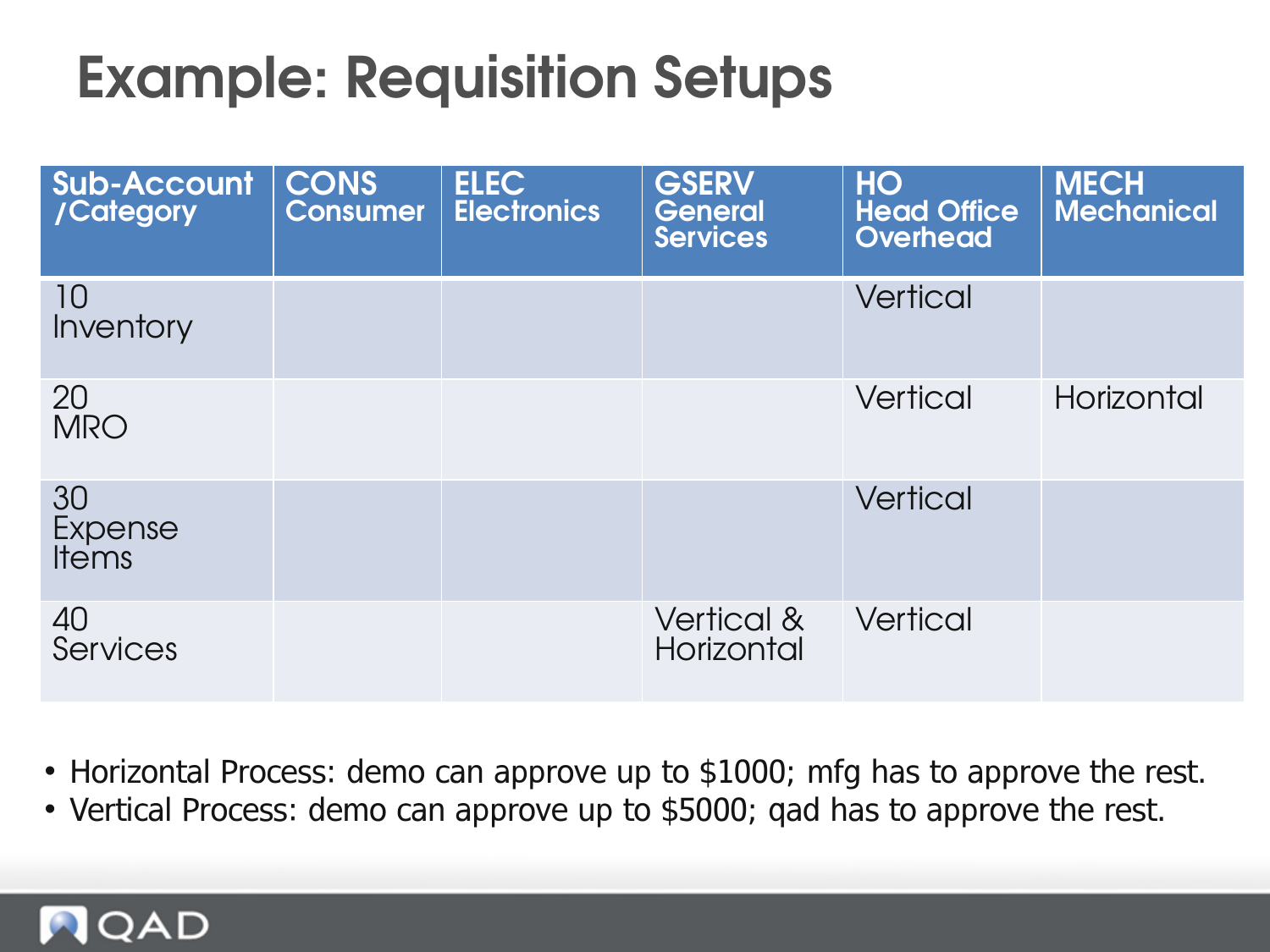

# Example: Requisition Setups
| Sub-Account /Category | CONS Consumer | ELEC Electronics | GSERV General Services | HO Head Office Overhead | MECH Mechanical |
| --- | --- | --- | --- | --- | --- |
| 10 Inventory |  |  |  | Vertical |  |
| 20 MRO |  |  |  | Vertical | Horizontal |
| 30 Expense Items |  |  |  | Vertical |  |
| 40 Services |  |  | Vertical & Horizontal | Vertical |  |
Horizontal Process: demo can approve up to $1000; mfg has to approve the rest.
Vertical Process: demo can approve up to $5000; qad has to approve the rest.